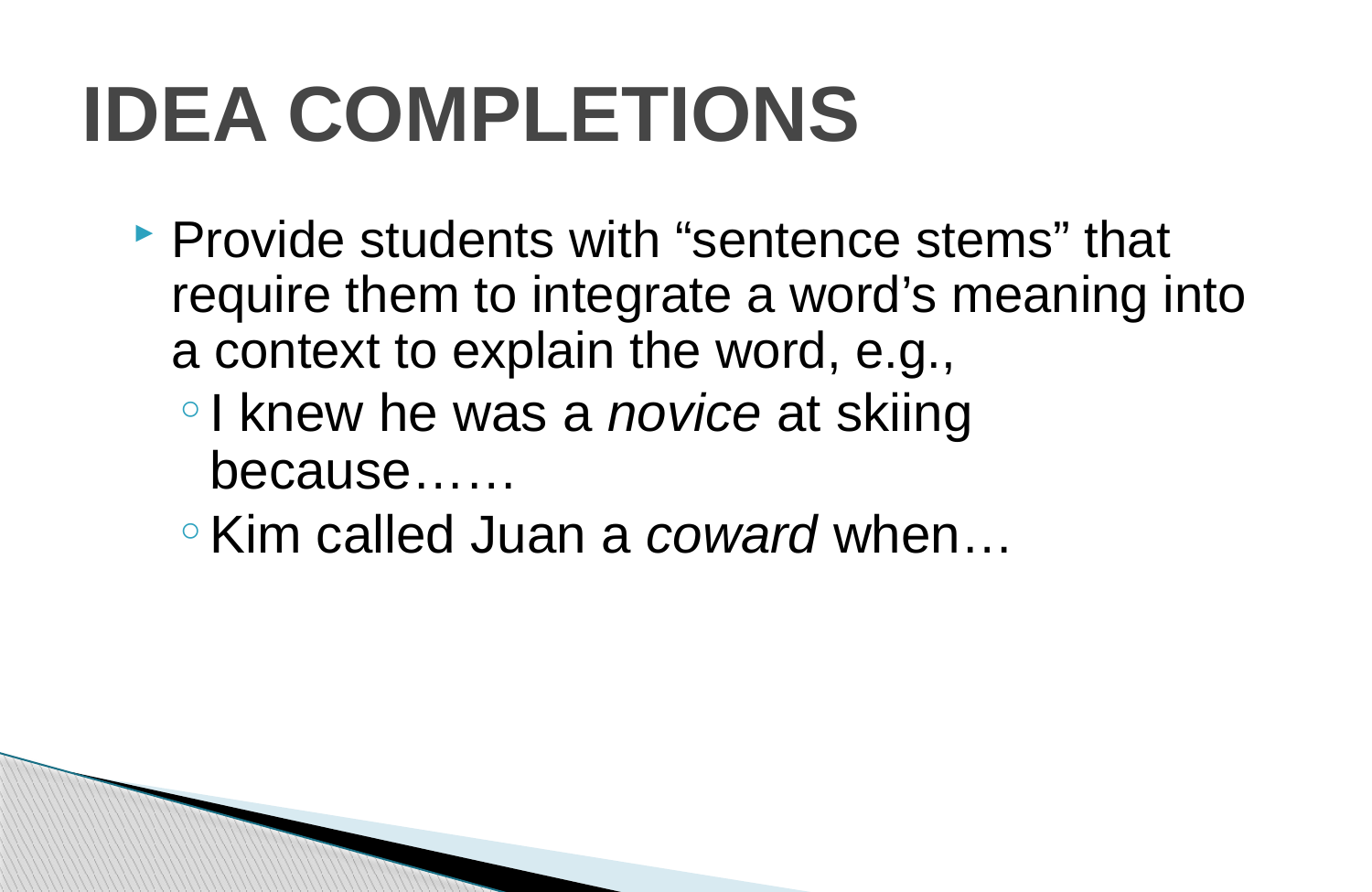

# IDEA COMPLETIONS
Provide students with “sentence stems” that require them to integrate a word’s meaning into a context to explain the word, e.g.,
I knew he was a novice at skiing because……
Kim called Juan a coward when…